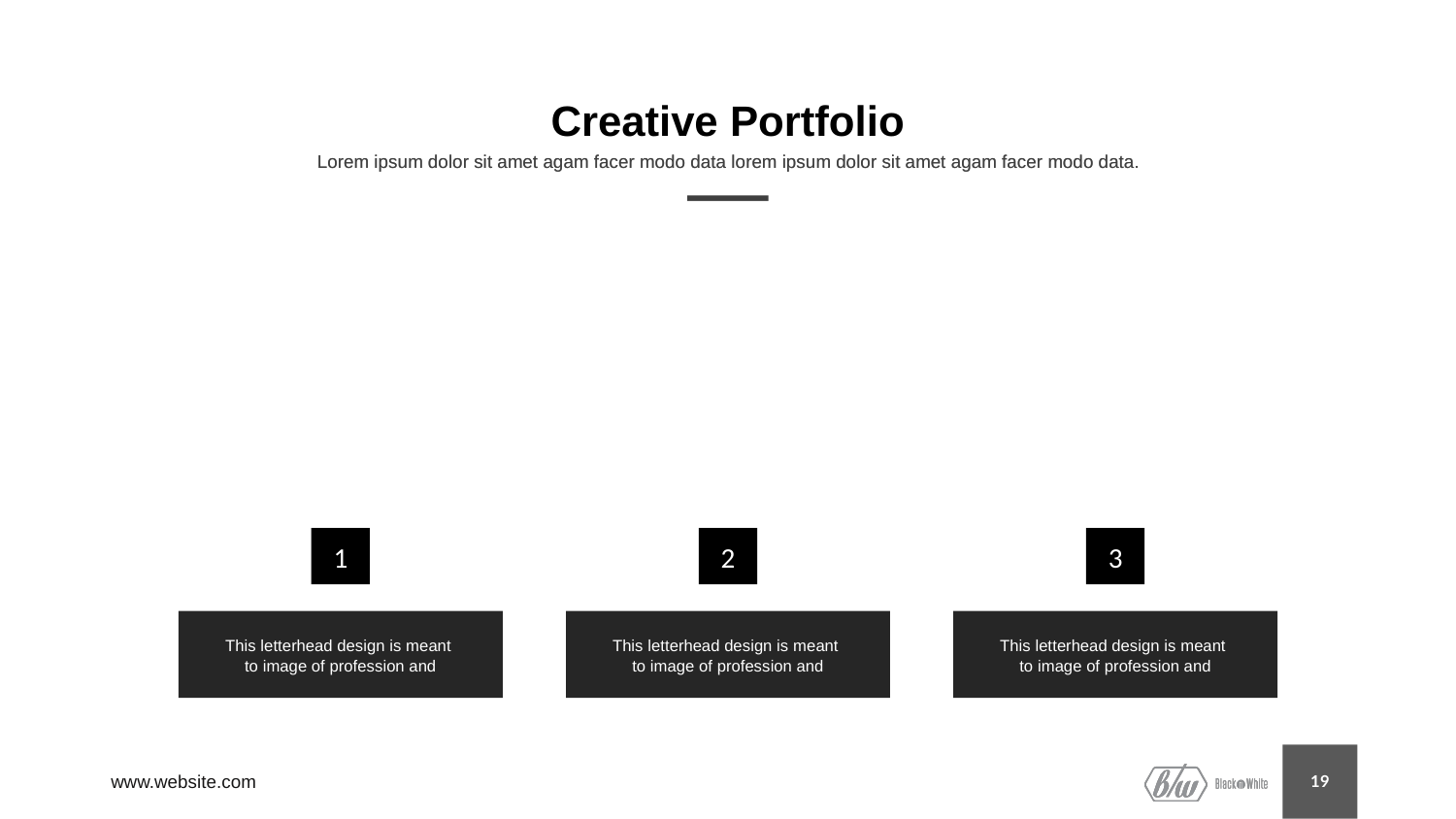

# Creative Portfolio

Lorem ipsum dolor sit amet agam facer modo data lorem ipsum dolor sit amet agam facer modo data.

1
2
3

This letterhead design is meant  to image of profession and

This letterhead design is meant  to image of profession and

This letterhead design is meant  to image of profession and
www.website.com